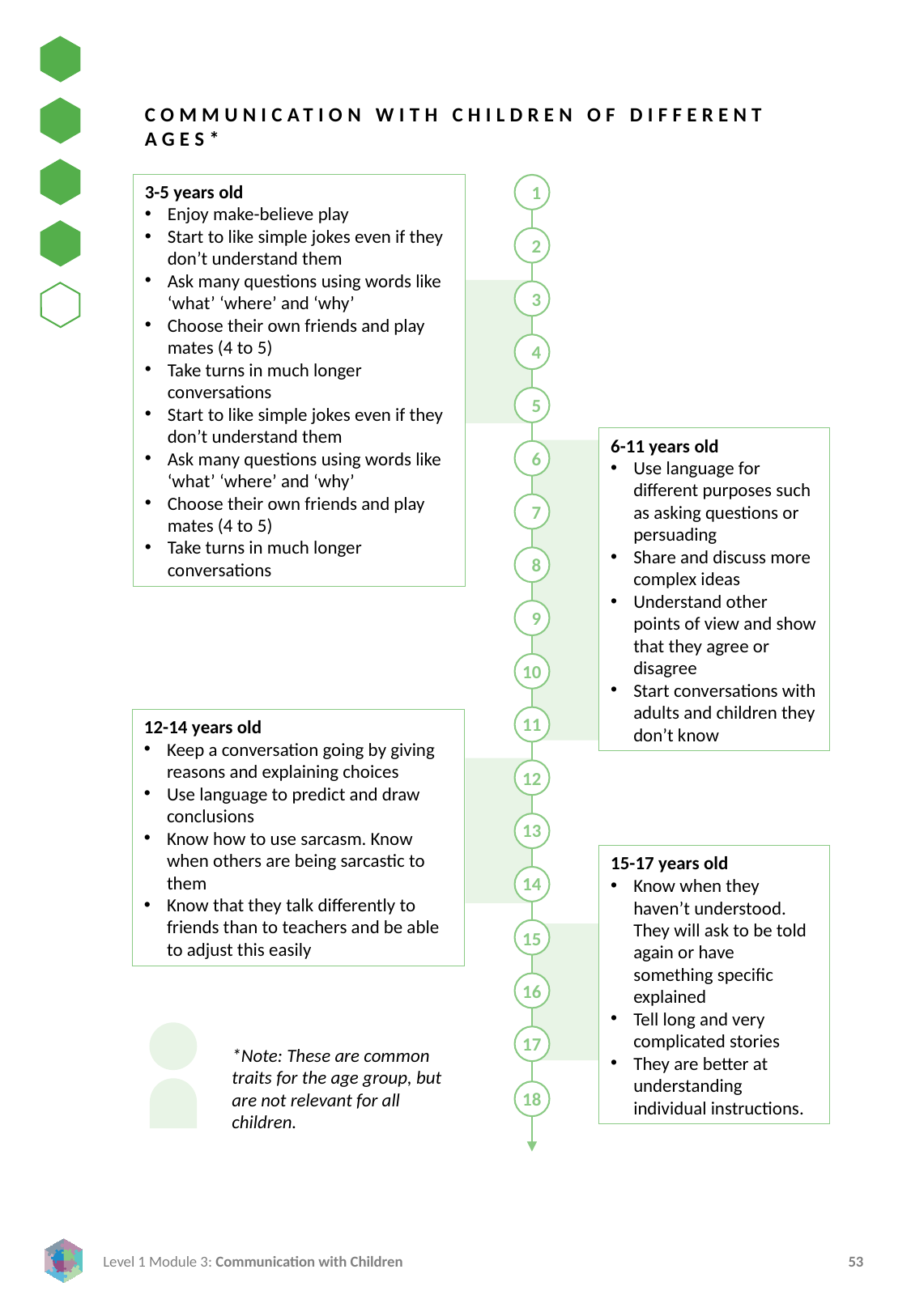

COMMUNICATION WITH CHILDREN OF DIFFERENT AGES*

3-5 years old
Enjoy make-believe play
Start to like simple jokes even if they don’t understand them
Ask many questions using words like ‘what’ ‘where’ and ‘why’
Choose their own friends and play mates (4 to 5)
Take turns in much longer conversations
Start to like simple jokes even if they don’t understand them
Ask many questions using words like ‘what’ ‘where’ and ‘why’
Choose their own friends and play mates (4 to 5)
Take turns in much longer conversations
1

2

3

4
5
6-11 years old
Use language for different purposes such as asking questions or persuading
Share and discuss more complex ideas
Understand other points of view and show that they agree or disagree
Start conversations with adults and children they don’t know

6
7
8
9

10
11

12-14 years old
Keep a conversation going by giving reasons and explaining choices
Use language to predict and draw conclusions
Know how to use sarcasm. Know when others are being sarcastic to them
Know that they talk differently to friends than to teachers and be able to adjust this easily

12
13

15-17 years old
Know when they haven’t understood. They will ask to be told again or have something specific explained
Tell long and very complicated stories
They are better at understanding individual instructions.
14

15

16

17
*Note: These are common traits for the age group, but are not relevant for all children.

18